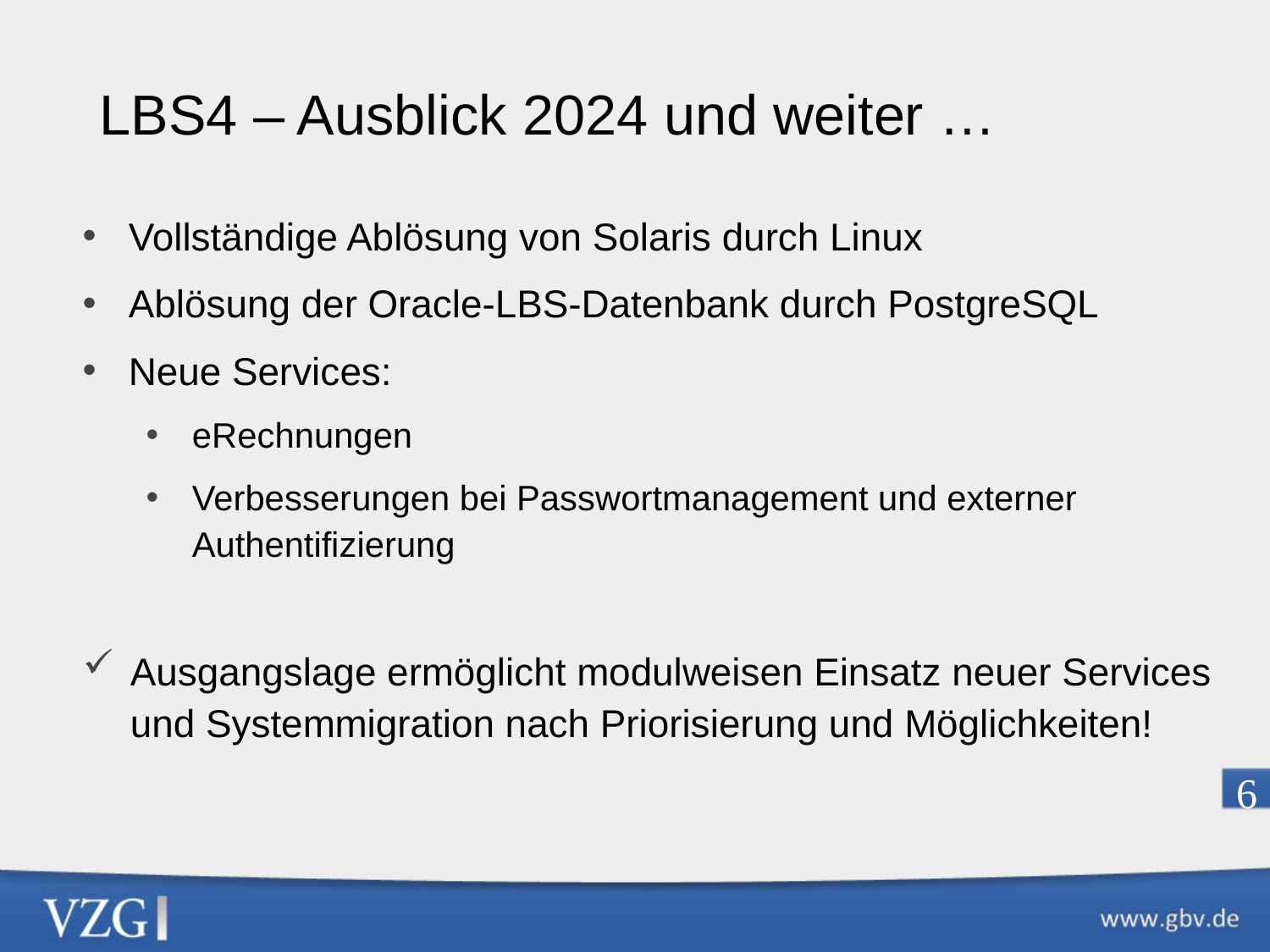

LBS4 – Ausblick 2024 und weiter …

Vollständige Ablösung von Solaris durch Linux
Ablösung der Oracle-LBS-Datenbank durch PostgreSQL
Neue Services:
eRechnungen
Verbesserungen bei Passwortmanagement und externer Authentifizierung

Ausgangslage ermöglicht modulweisen Einsatz neuer Services und Systemmigration nach Priorisierung und Möglichkeiten!

6